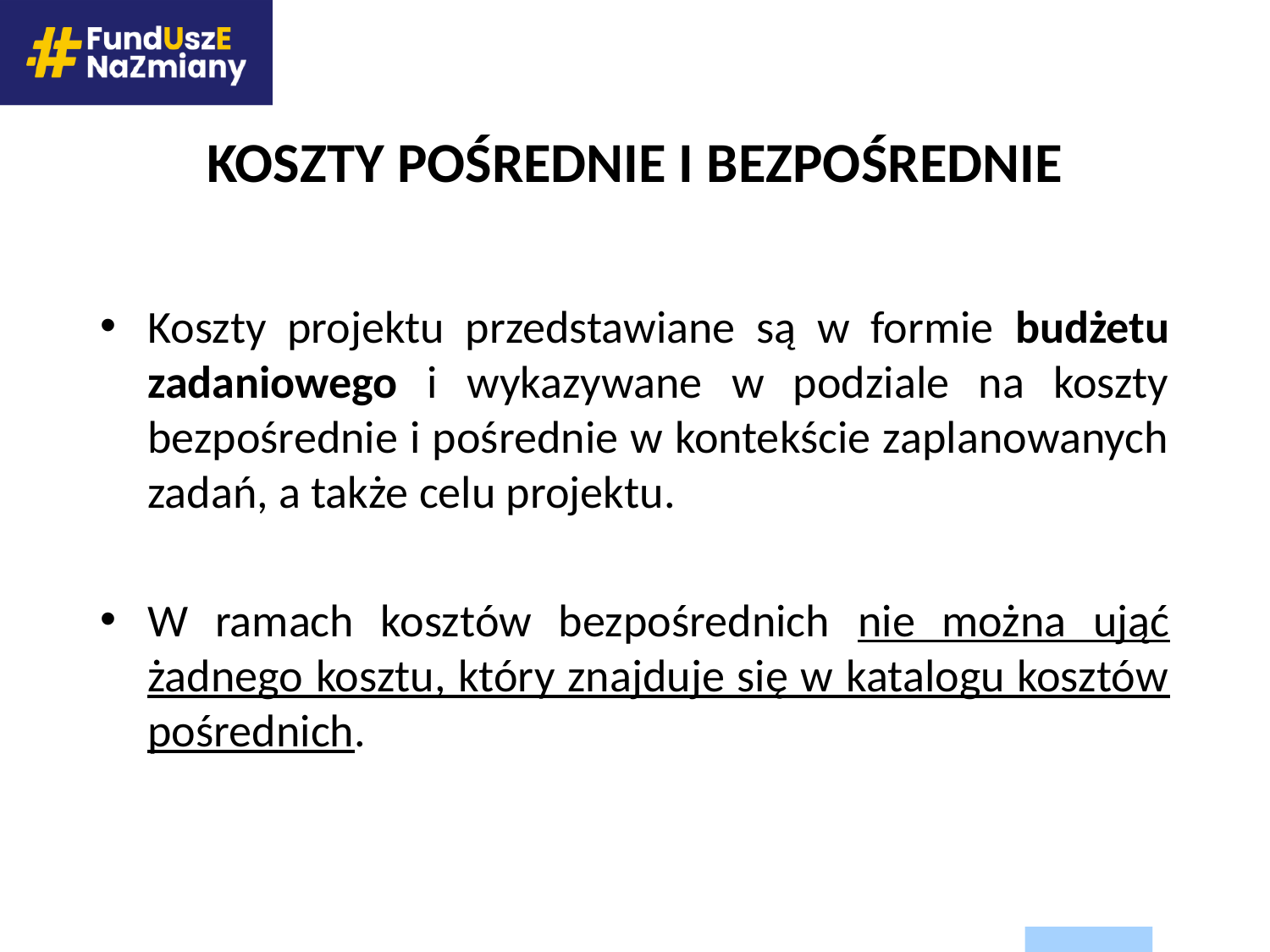

# KOSZTY POŚREDNIE I BEZPOŚREDNIE
Koszty projektu przedstawiane są w formie budżetu zadaniowego i wykazywane w podziale na koszty bezpośrednie i pośrednie w kontekście zaplanowanych zadań, a także celu projektu.

W ramach kosztów bezpośrednich nie można ująć żadnego kosztu, który znajduje się w katalogu kosztów pośrednich.